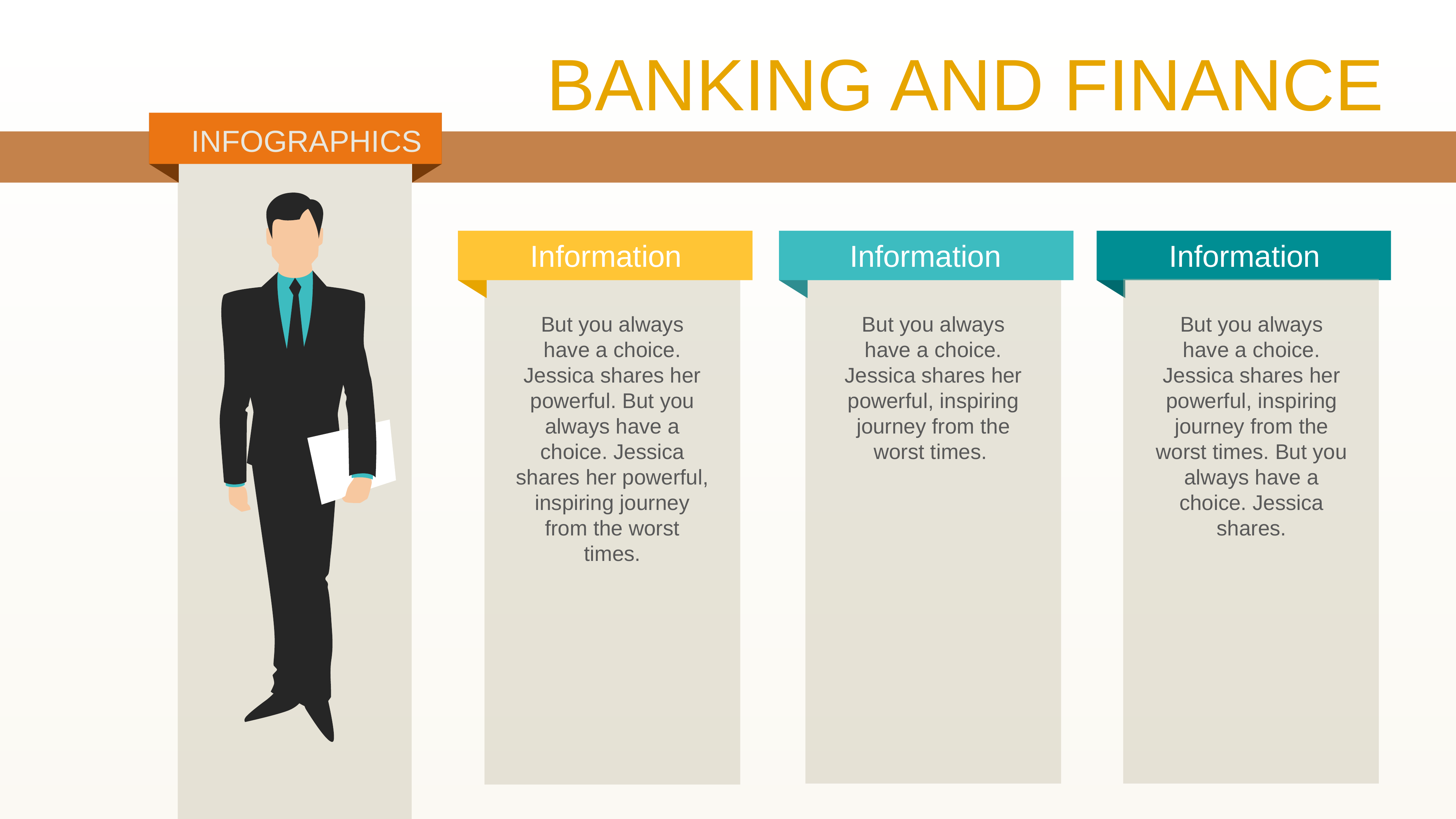

BANKING AND FINANCE

INFOGRAPHICS

Information

Information

Information

But you always have a choice. Jessica shares her powerful, inspiring journey from the worst times.

But you always have a choice. Jessica shares her powerful. But you always have a choice. Jessica shares her powerful, inspiring journey from the worst times.

But you always have a choice. Jessica shares her powerful, inspiring journey from the worst times. But you always have a choice. Jessica shares.